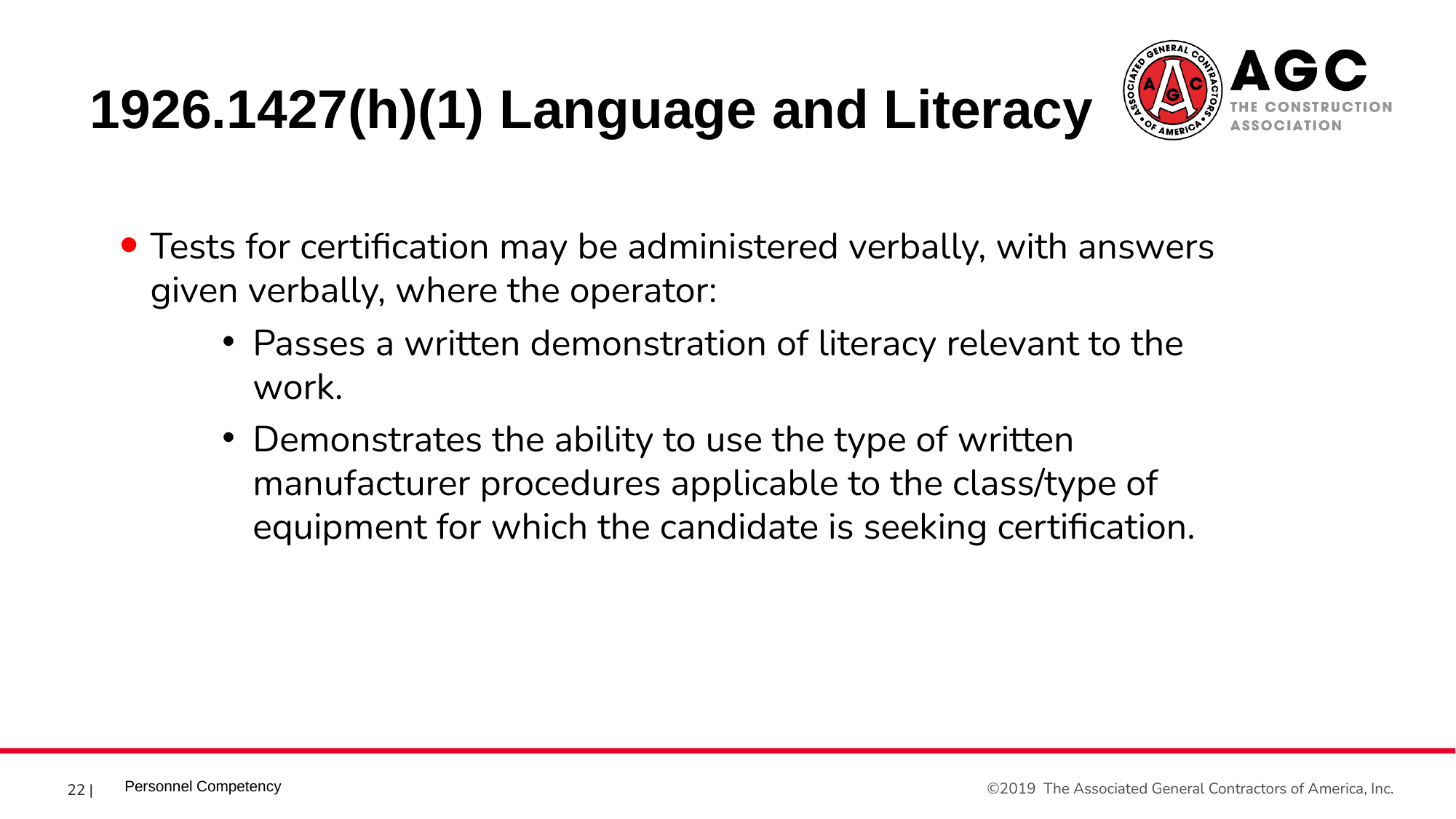

1926.1427(h)(1) Language and Literacy

Tests for certification may be administered verbally, with answers given verbally, where the operator:
Passes a written demonstration of literacy relevant to the work.
Demonstrates the ability to use the type of written manufacturer procedures applicable to the class/type of equipment for which the candidate is seeking certification.
Personnel Competency